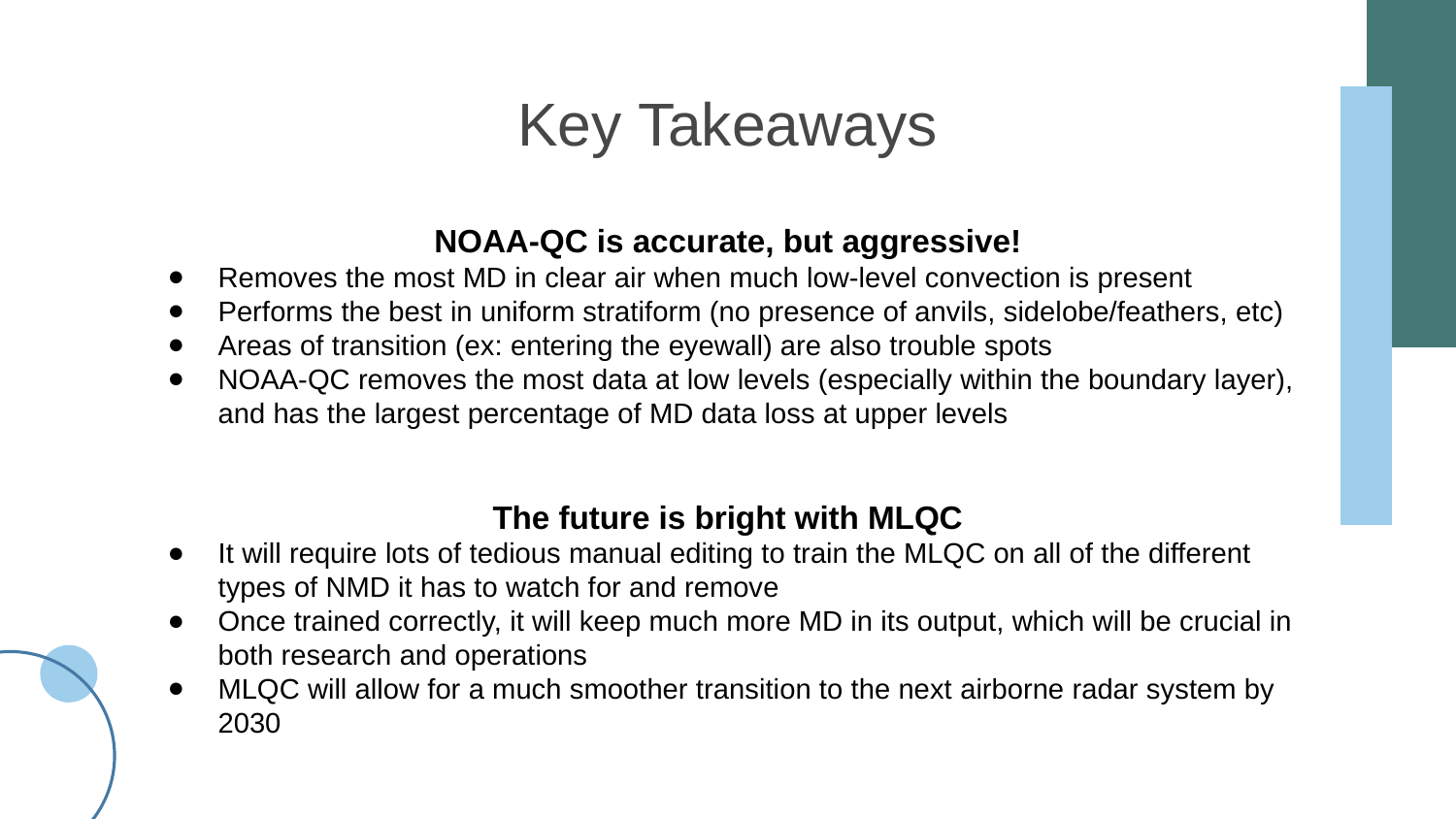

# Key Takeaways
NOAA-QC is accurate, but aggressive!
Removes the most MD in clear air when much low-level convection is present
Performs the best in uniform stratiform (no presence of anvils, sidelobe/feathers, etc)
Areas of transition (ex: entering the eyewall) are also trouble spots
NOAA-QC removes the most data at low levels (especially within the boundary layer), and has the largest percentage of MD data loss at upper levels

The future is bright with MLQC
It will require lots of tedious manual editing to train the MLQC on all of the different types of NMD it has to watch for and remove
Once trained correctly, it will keep much more MD in its output, which will be crucial in both research and operations
MLQC will allow for a much smoother transition to the next airborne radar system by 2030